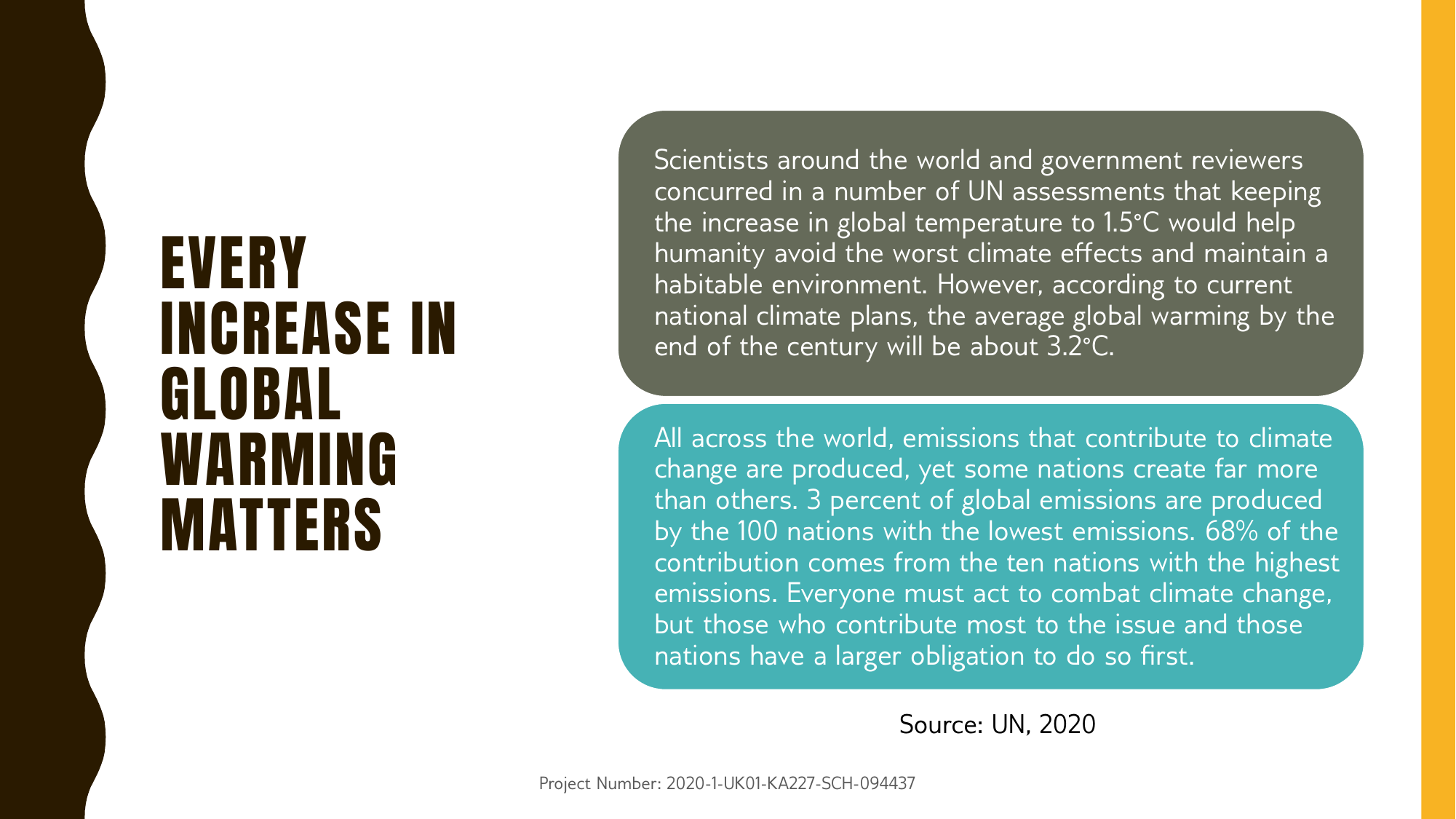

# Every increase in global warming matters
Scientists around the world and government reviewers concurred in a number of UN assessments that keeping the increase in global temperature to 1.5°C would help humanity avoid the worst climate effects and maintain a habitable environment. However, according to current national climate plans, the average global warming by the end of the century will be about 3.2°C.
All across the world, emissions that contribute to climate change are produced, yet some nations create far more than others. 3 percent of global emissions are produced by the 100 nations with the lowest emissions. 68% of the contribution comes from the ten nations with the highest emissions. Everyone must act to combat climate change, but those who contribute most to the issue and those nations have a larger obligation to do so first.
Source: UN, 2020
Project Number: 2020-1-UK01-KA227-SCH-094437